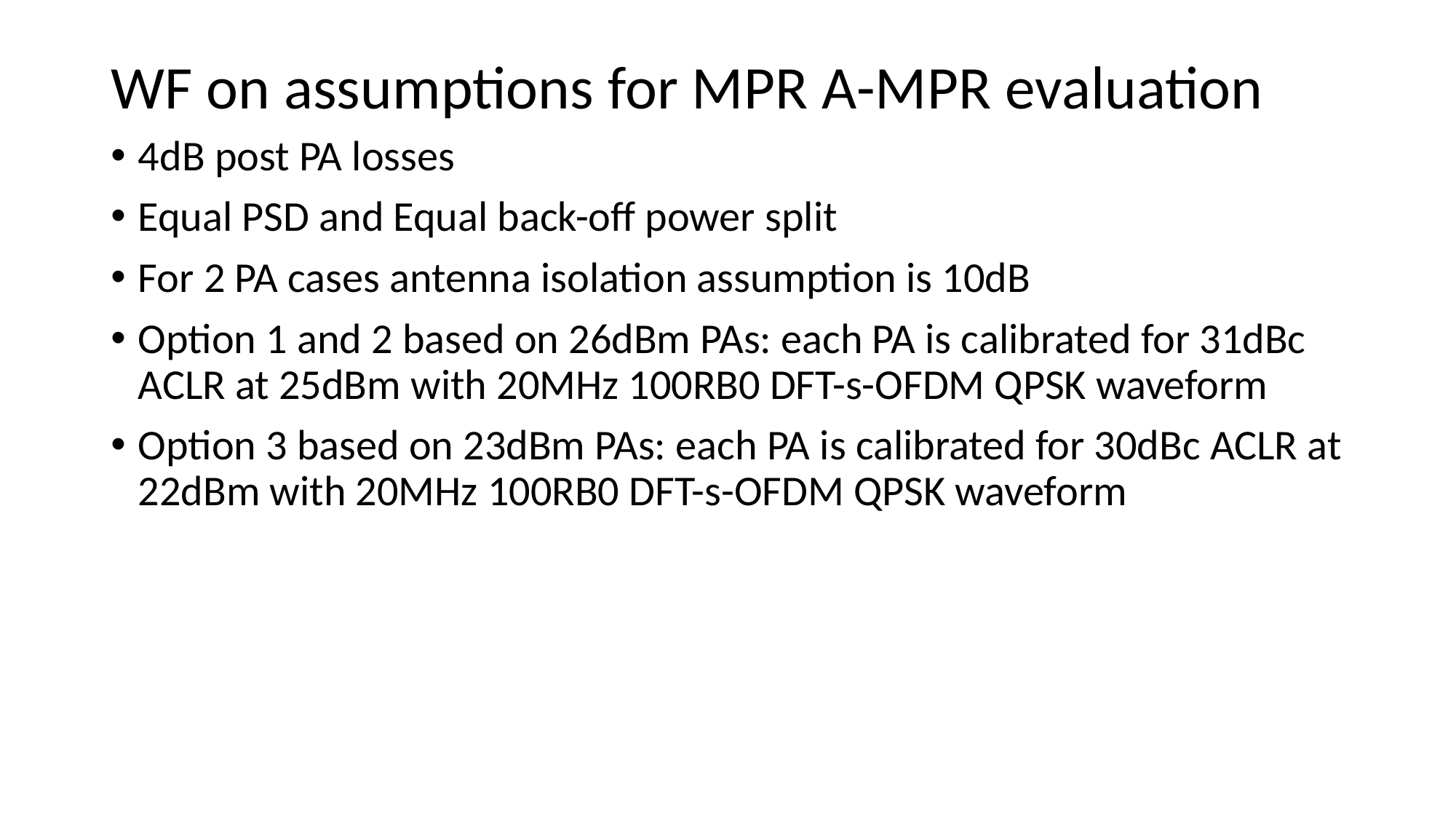

# WF on assumptions for MPR A-MPR evaluation
4dB post PA losses
Equal PSD and Equal back-off power split
For 2 PA cases antenna isolation assumption is 10dB
Option 1 and 2 based on 26dBm PAs: each PA is calibrated for 31dBc ACLR at 25dBm with 20MHz 100RB0 DFT-s-OFDM QPSK waveform
Option 3 based on 23dBm PAs: each PA is calibrated for 30dBc ACLR at 22dBm with 20MHz 100RB0 DFT-s-OFDM QPSK waveform